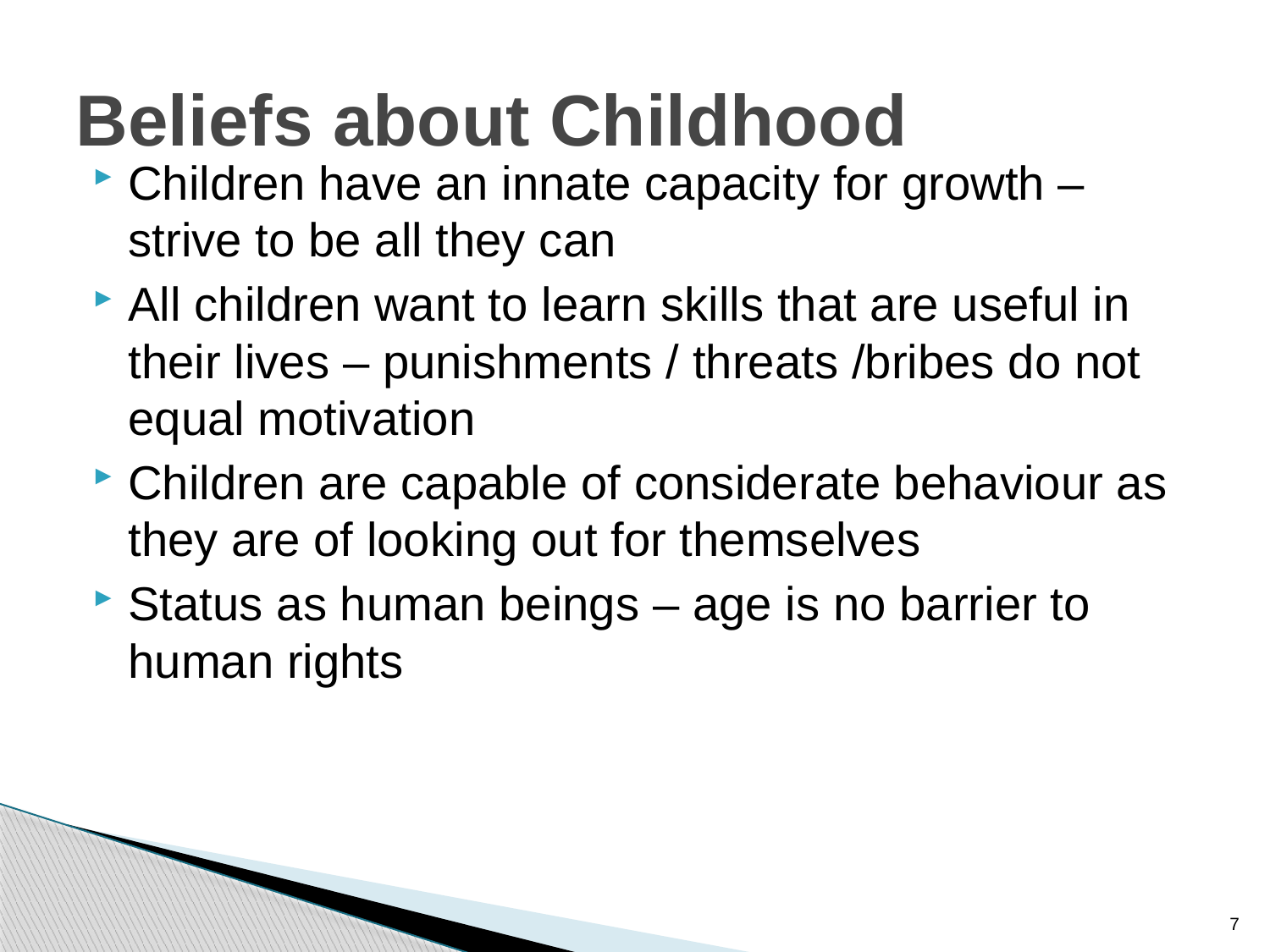

# Beliefs about Childhood
Children have an innate capacity for growth – strive to be all they can
All children want to learn skills that are useful in their lives – punishments / threats /bribes do not equal motivation
Children are capable of considerate behaviour as they are of looking out for themselves
Status as human beings – age is no barrier to human rights
7